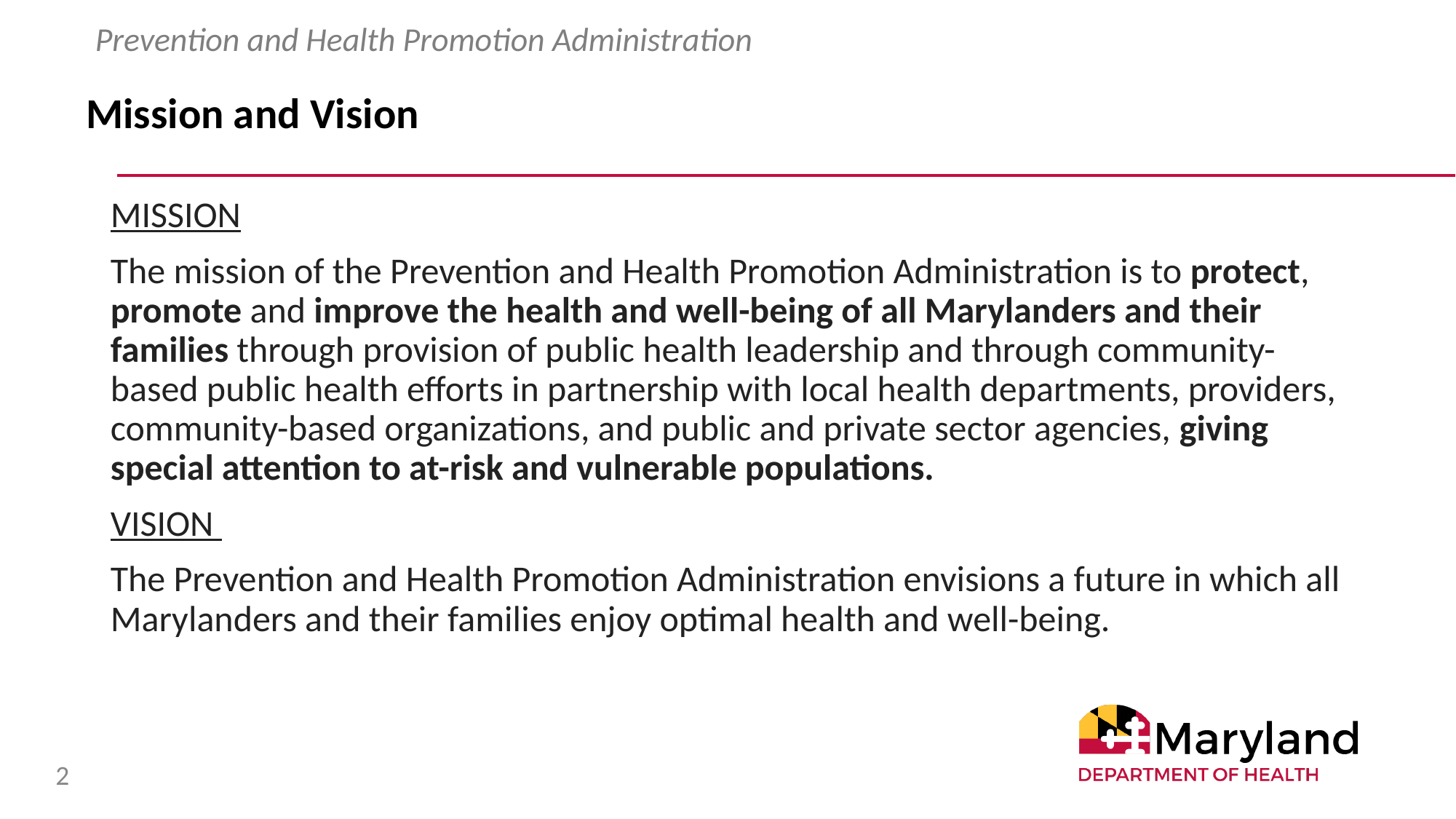

Prevention and Health Promotion Administration
# Mission and Vision
MISSION
The mission of the Prevention and Health Promotion Administration is to protect, promote and improve the health and well-being of all Marylanders and their families through provision of public health leadership and through community-based public health efforts in partnership with local health departments, providers, community-based organizations, and public and private sector agencies, giving special attention to at-risk and vulnerable populations.
VISION
The Prevention and Health Promotion Administration envisions a future in which all Marylanders and their families enjoy optimal health and well-being.
2